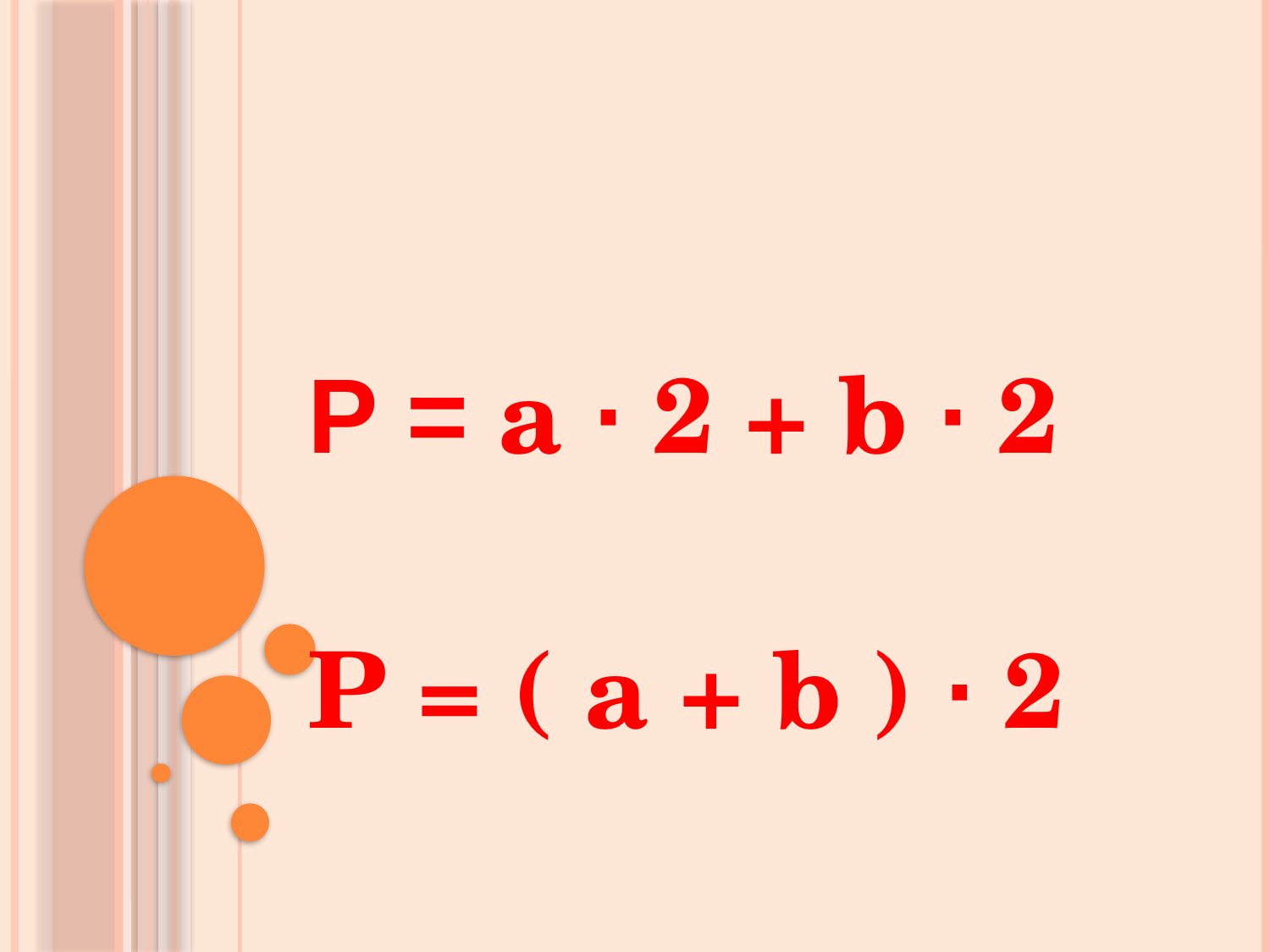

Р = a ∙ 2 + b ∙ 2

P = ( a + b ) ∙ 2